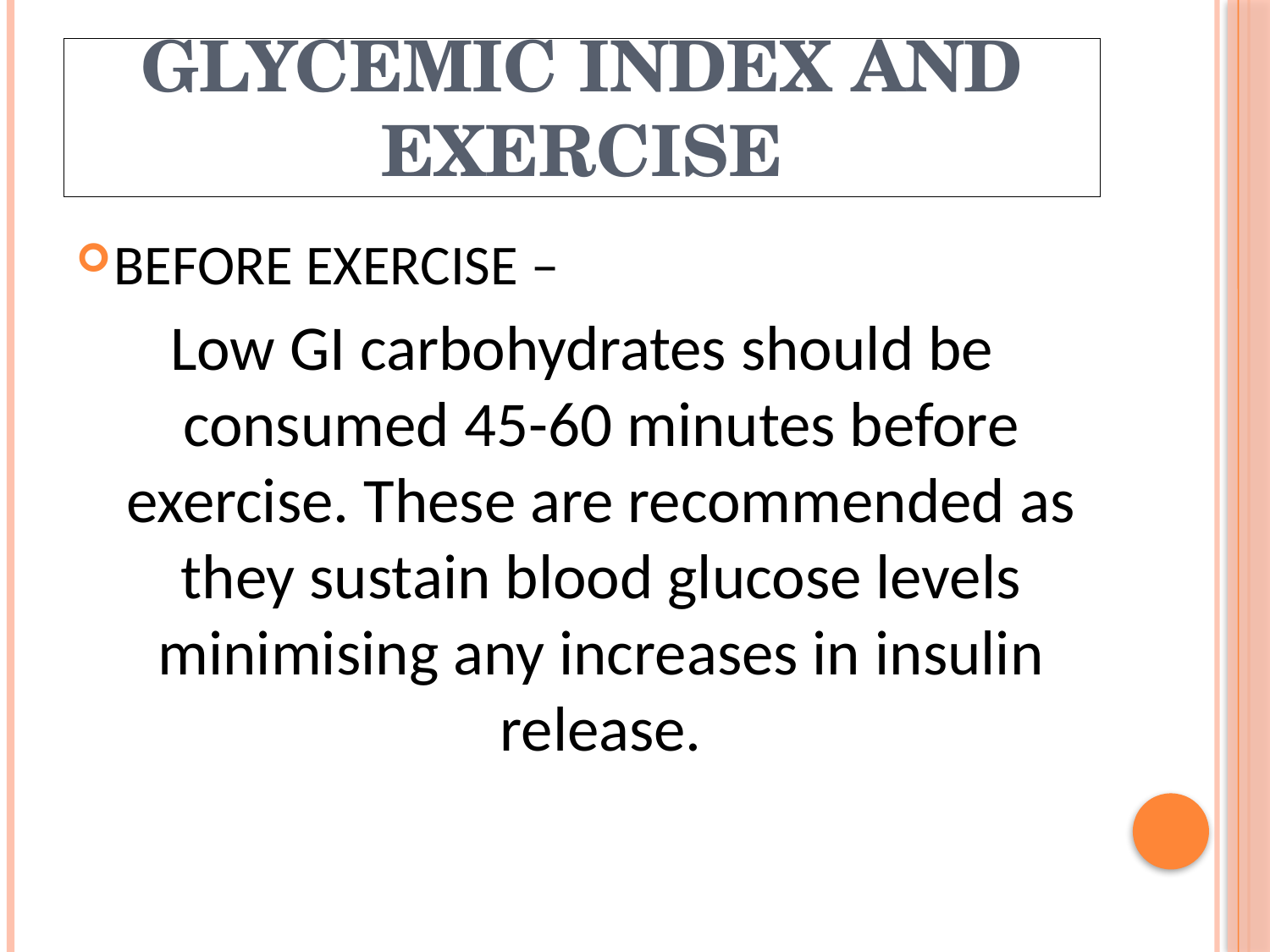

# Glycemic index and exercise
BEFORE EXERCISE –
Low GI carbohydrates should be consumed 45-60 minutes before exercise. These are recommended as they sustain blood glucose levels minimising any increases in insulin release.